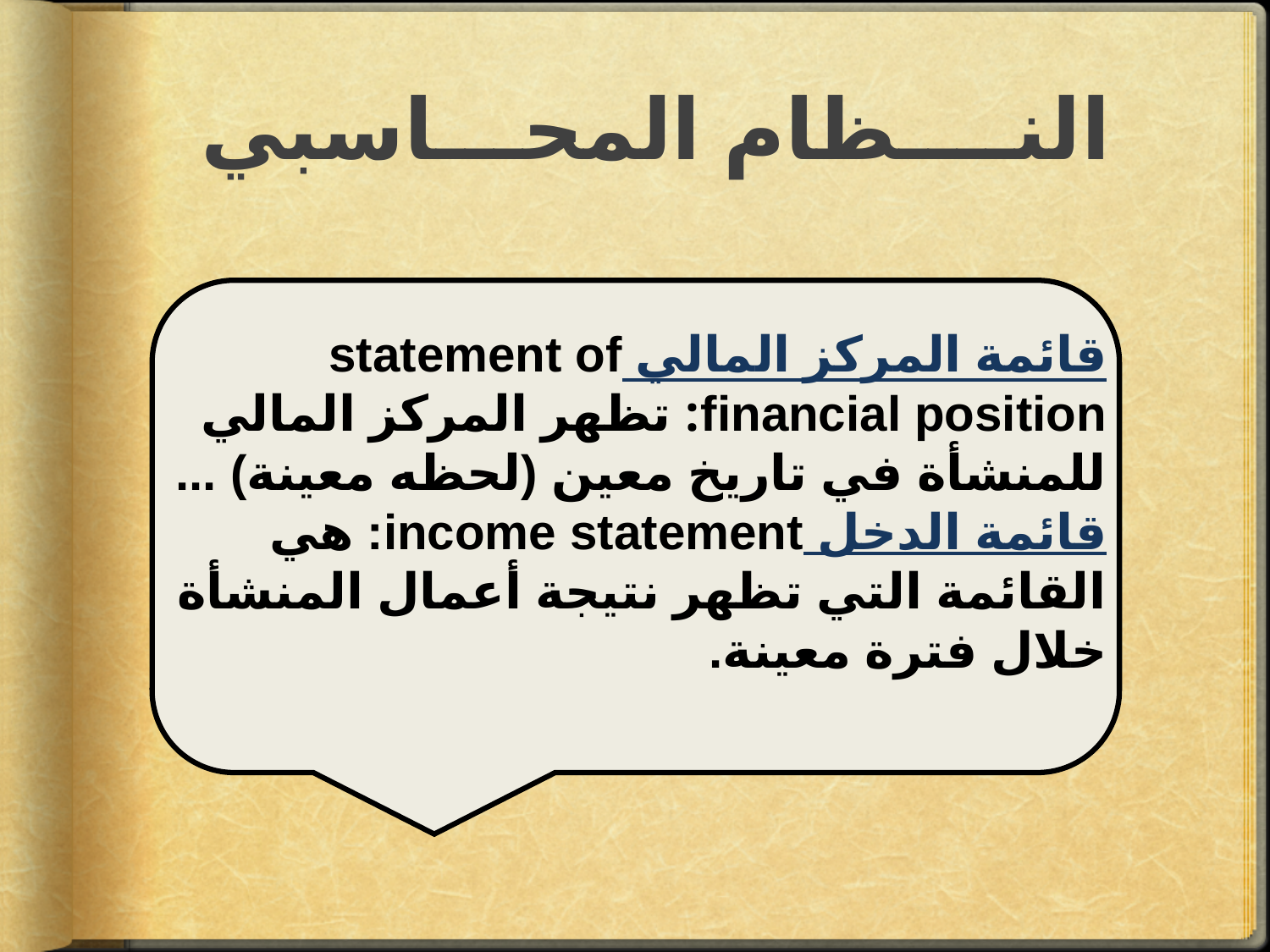

# النــــظام المحـــاسبي

قائمة المركز المالي statement of financial position: تظهر المركز المالي للمنشأة في تاريخ معين (لحظه معينة) ...
قائمة الدخل income statement: هي القائمة التي تظهر نتيجة أعمال المنشأة خلال فترة معينة.